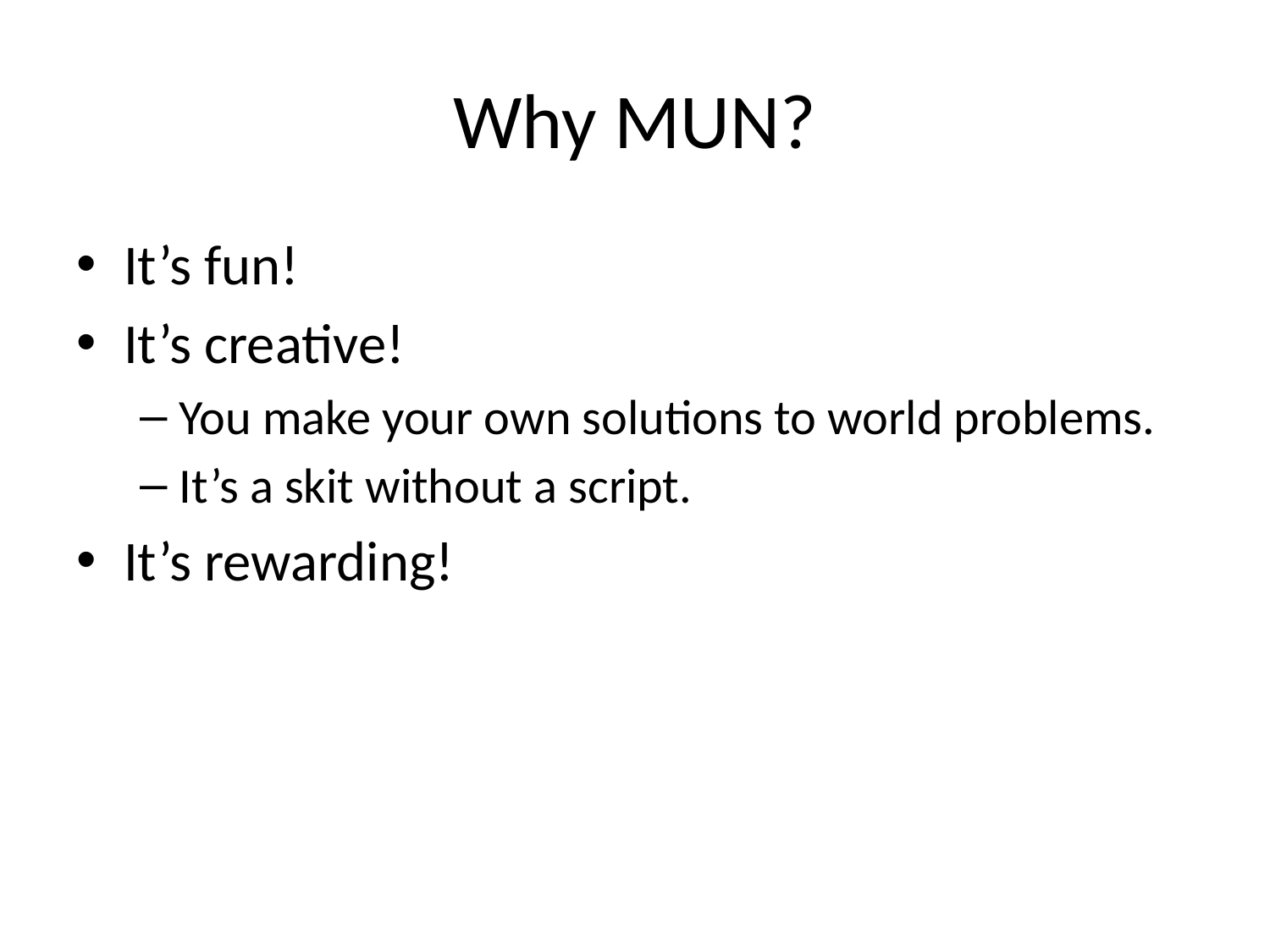

# Why MUN?
It’s fun!
It’s creative!
You make your own solutions to world problems.
It’s a skit without a script.
It’s rewarding!